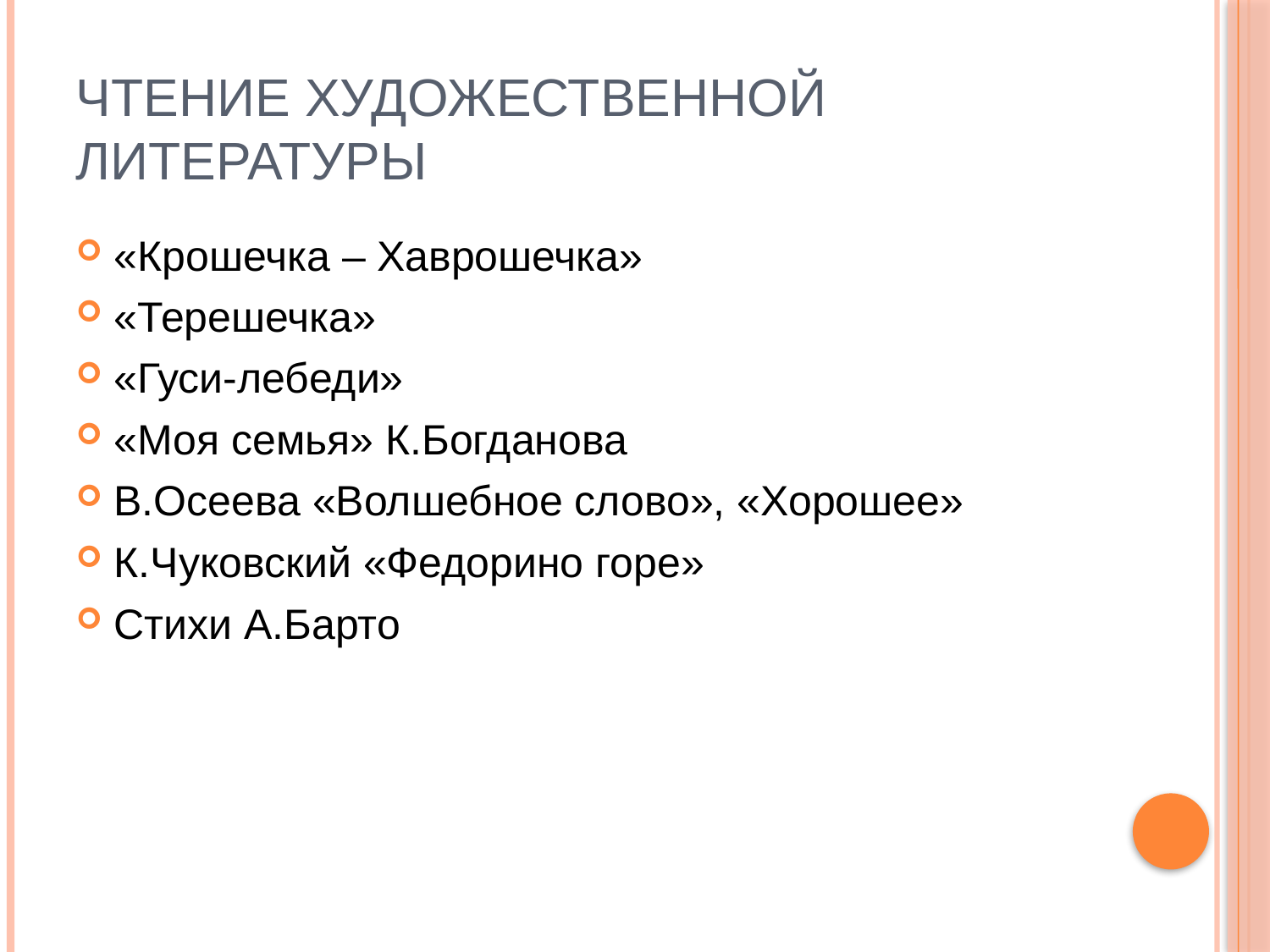

# Чтение художественной литературы
«Крошечка – Хаврошечка»
«Терешечка»
«Гуси-лебеди»
«Моя семья» К.Богданова
В.Осеева «Волшебное слово», «Хорошее»
К.Чуковский «Федорино горе»
Стихи А.Барто